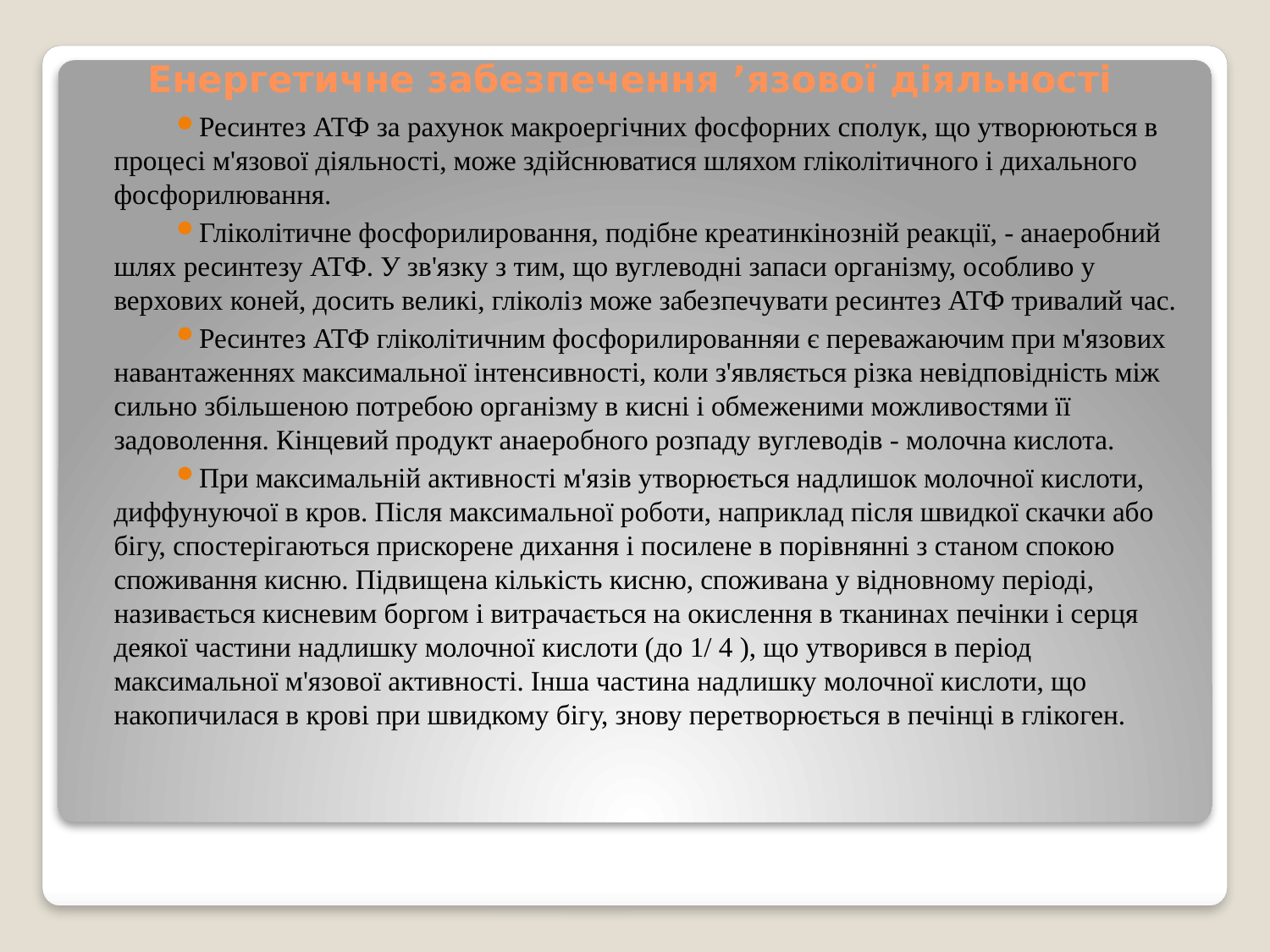

# Енергетичне забезпечення ’язової діяльності
Ресинтез АТФ за рахунок макроергічних фосфорних сполук, що утворюються в процесі м'язової діяльності, може здійснюватися шляхом гліколітичного і дихального фосфорилювання.
Гліколітичне фосфорилировання, подібне креатинкінозній реакції, - анаеробний шлях ресинтезу АТФ. У зв'язку з тим, що вуглеводні запаси організму, особливо у верхових коней, досить великі, гліколіз може забезпечувати ресинтез АТФ тривалий час.
Ресинтез АТФ гліколітичним фосфорилированняи є переважаючим при м'язових навантаженнях максимальної інтенсивності, коли з'являється різка невідповідність між сильно збільшеною потребою організму в кисні і обмеженими можливостями її задоволення. Кінцевий продукт анаеробного розпаду вуглеводів - молочна кислота.
При максимальній активності м'язів утворюється надлишок молочної кислоти, диффунуючої в кров. Після максимальної роботи, наприклад після швидкої скачки або бігу, спостерігаються прискорене дихання і посилене в порівнянні з станом спокою споживання кисню. Підвищена кількість кисню, споживана у відновному періоді, називається кисневим боргом і витрачається на окислення в тканинах печінки і серця деякої частини надлишку молочної кислоти (до 1/ 4 ), що утворився в період максимальної м'язової активності. Інша частина надлишку молочної кислоти, що накопичилася в крові при швидкому бігу, знову перетворюється в печінці в глікоген.